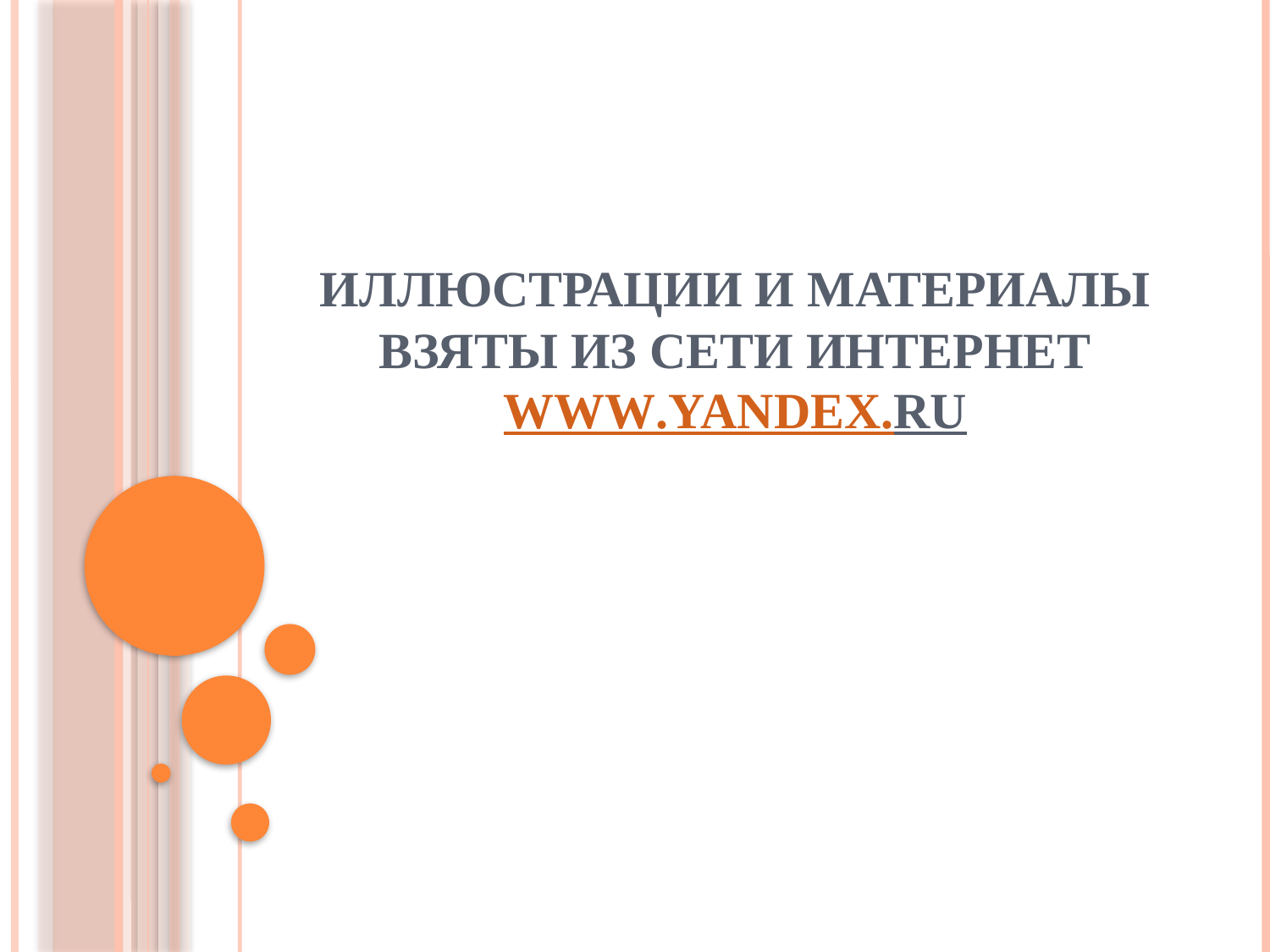

# Иллюстрации и материалы взяты из сети Интернет www.yandex.ru